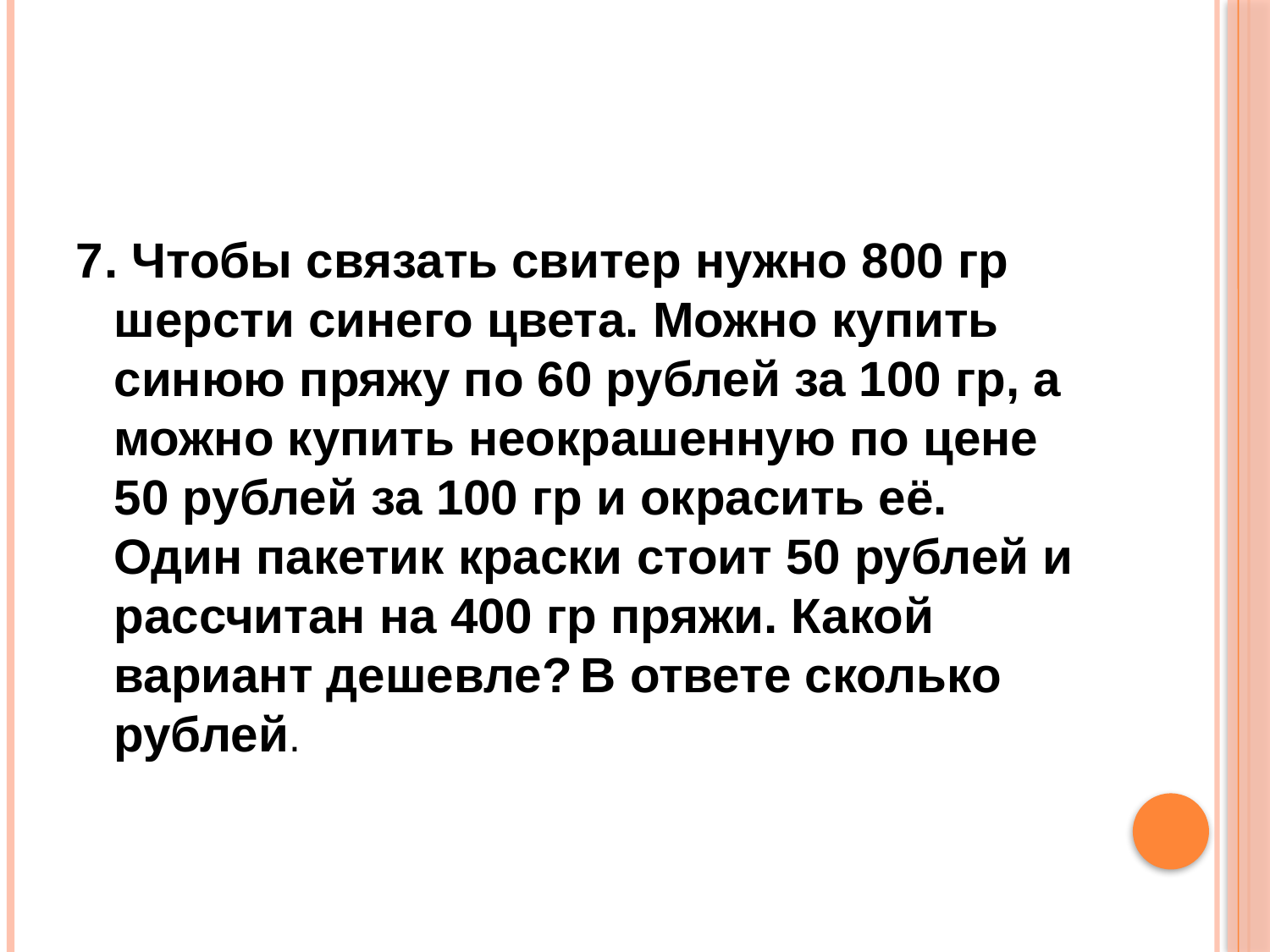

#
7. Чтобы связать свитер нужно 800 гр шерсти синего цвета. Можно купить синюю пряжу по 60 рублей за 100 гр, а можно купить неокрашенную по цене 50 рублей за 100 гр и окрасить её. Один пакетик краски стоит 50 рублей и рассчитан на 400 гр пряжи. Какой вариант дешевле? В ответе сколько рублей.